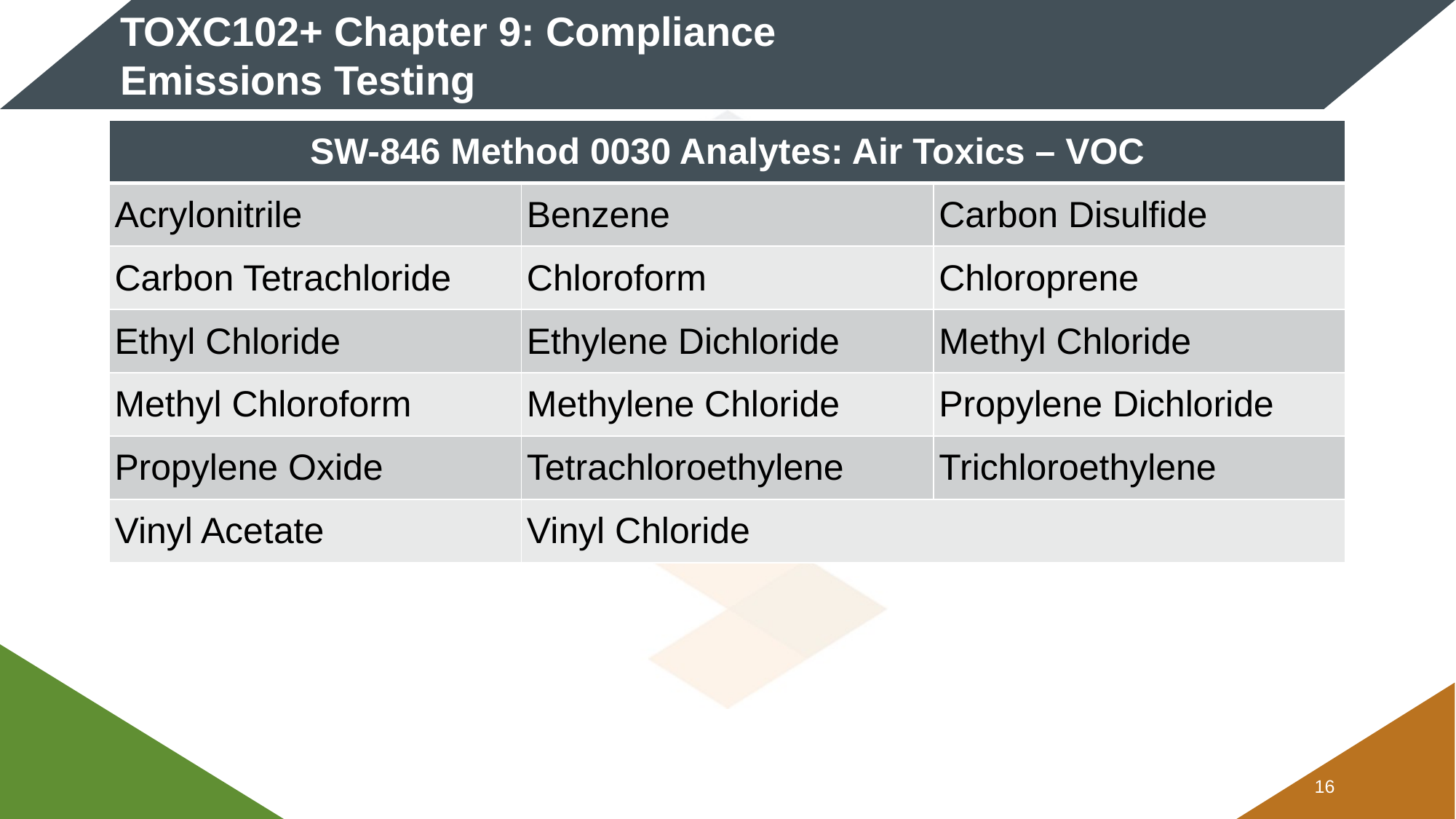

# TOXC102+ Chapter 9: Compliance Emissions Testing
| SW-846 Method 0030 Analytes: Air Toxics – VOC |  |  |
| --- | --- | --- |
| Acrylonitrile | Benzene | Carbon Disulfide |
| Carbon Tetrachloride | Chloroform | Chloroprene |
| Ethyl Chloride | Ethylene Dichloride | Methyl Chloride |
| Methyl Chloroform | Methylene Chloride | Propylene Dichloride |
| Propylene Oxide | Tetrachloroethylene | Trichloroethylene |
| Vinyl Acetate | Vinyl Chloride |  |
16